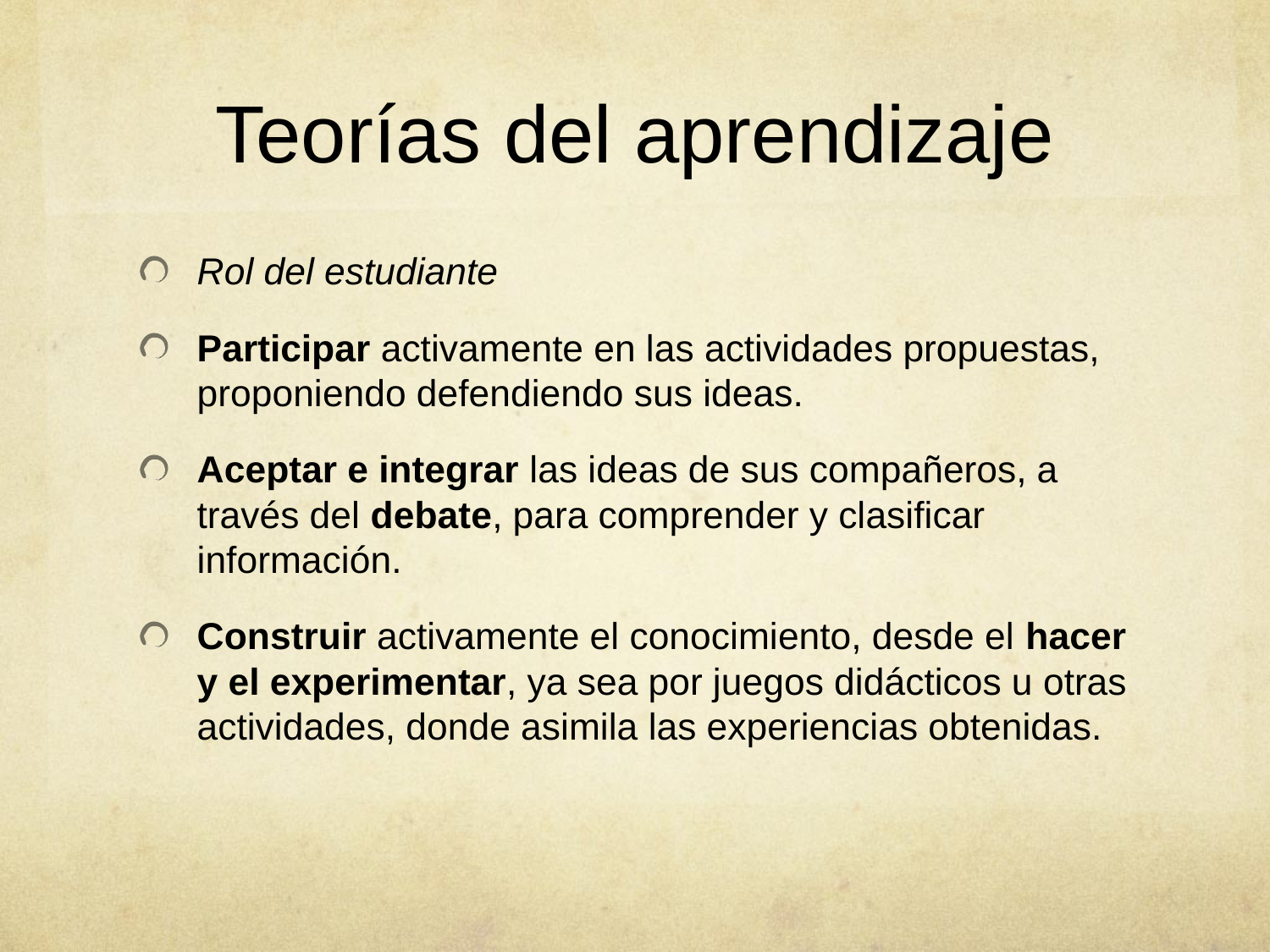

# Teorías del aprendizaje
Rol del estudiante
Participar activamente en las actividades propuestas, proponiendo defendiendo sus ideas.
Aceptar e integrar las ideas de sus compañeros, a través del debate, para comprender y clasificar información.
Construir activamente el conocimiento, desde el hacer y el experimentar, ya sea por juegos didácticos u otras actividades, donde asimila las experiencias obtenidas.